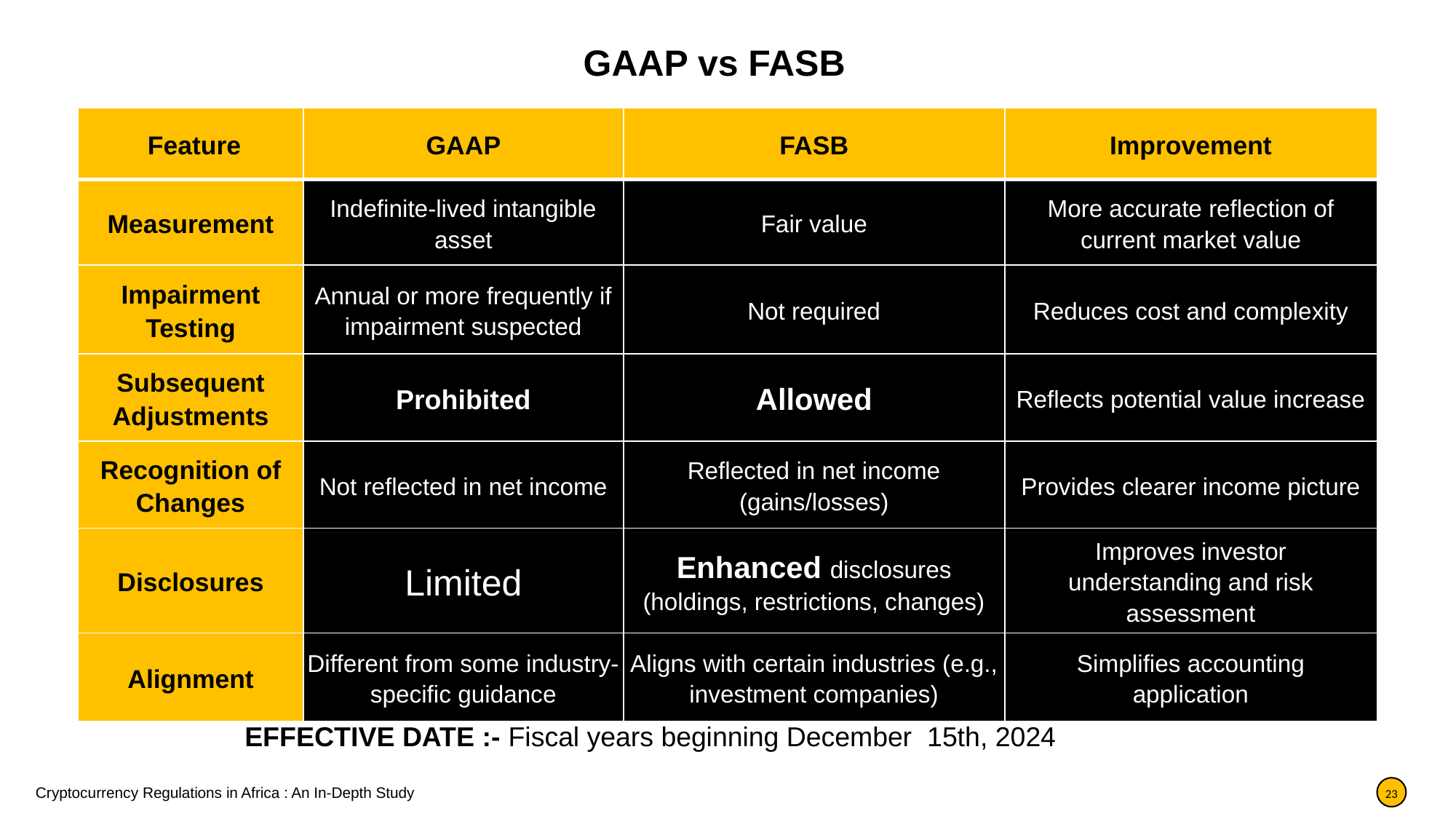

GAAP vs FASB
| Feature | GAAP | FASB | Improvement |
| --- | --- | --- | --- |
| Measurement | Indefinite-lived intangible asset | Fair value | More accurate reflection of current market value |
| Impairment Testing | Annual or more frequently if impairment suspected | Not required | Reduces cost and complexity |
| Subsequent Adjustments | Prohibited | Allowed | Reflects potential value increase |
| Recognition of Changes | Not reflected in net income | Reflected in net income (gains/losses) | Provides clearer income picture |
| Disclosures | Limited | Enhanced disclosures (holdings, restrictions, changes) | Improves investor understanding and risk assessment |
| Alignment | Different from some industry-specific guidance | Aligns with certain industries (e.g., investment companies) | Simplifies accounting application |
EFFECTIVE DATE :- Fiscal years beginning December  15th, 2024
Cryptocurrency Regulations in Africa : An In-Depth Study

23